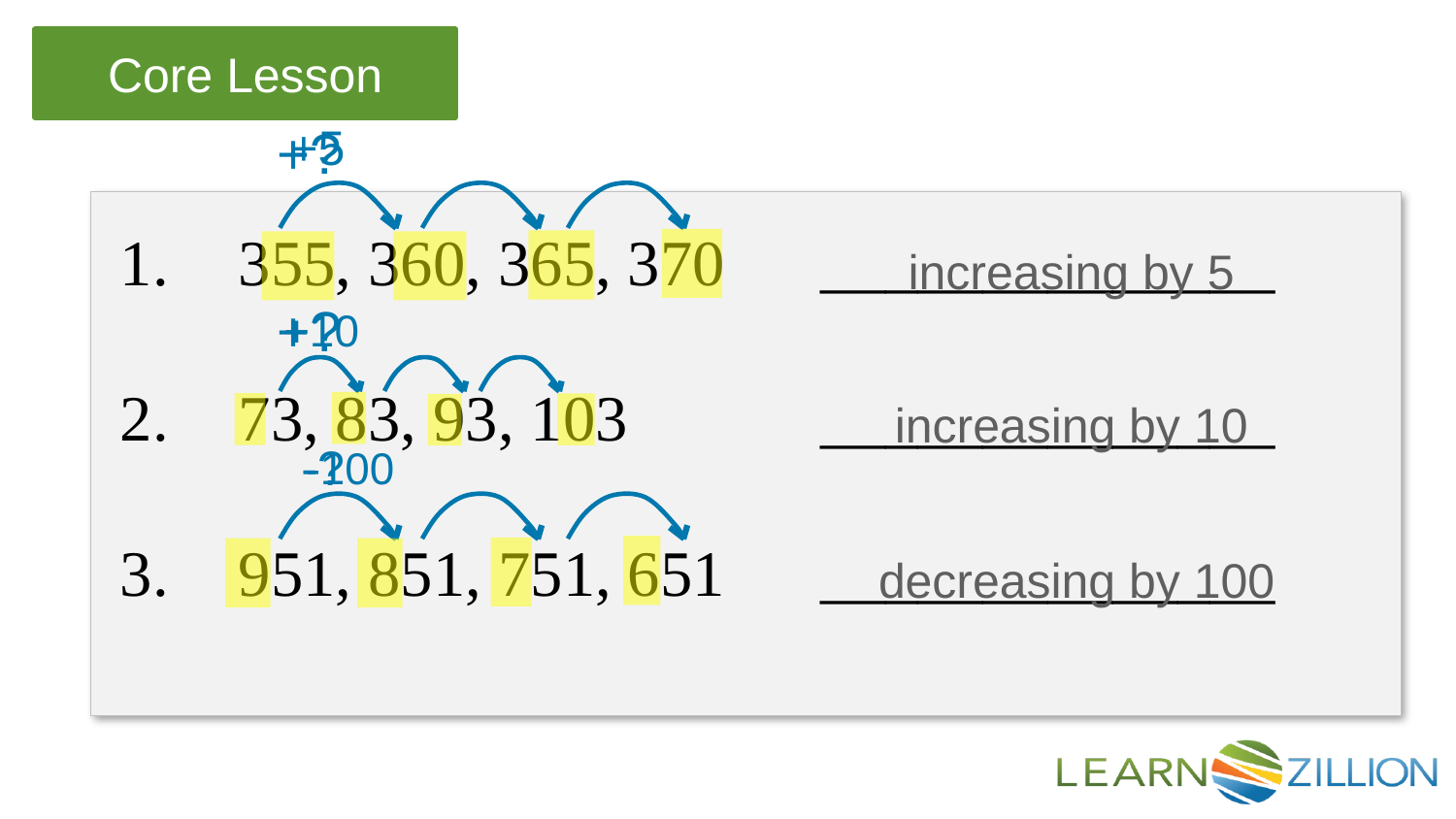

+?
+5

355, 360, 365, 370	______________

73, 83, 93, 103		______________

951, 851, 751, 651	______________

increasing by 5
+?
+10

increasing by 10

-?
-100

decreasing by 100